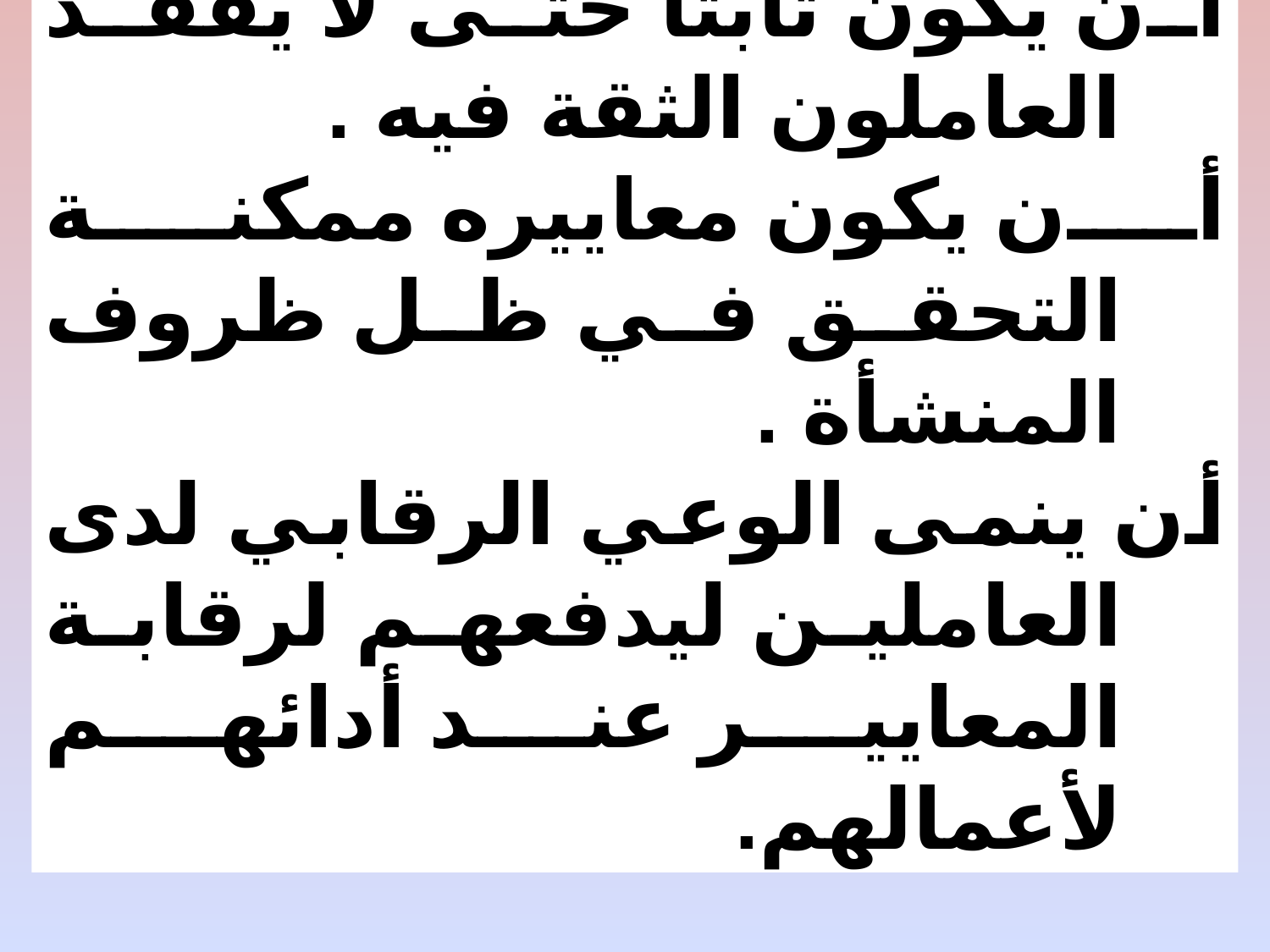

أن يكون ثابتاً حتى لا يفقد العاملون الثقة فيه .
أن يكون معاييره ممكنة التحقق في ظل ظروف المنشأة .
أن ينمى الوعي الرقابي لدى العاملين ليدفعهم لرقابة المعايير عند أدائهم لأعمالهم.